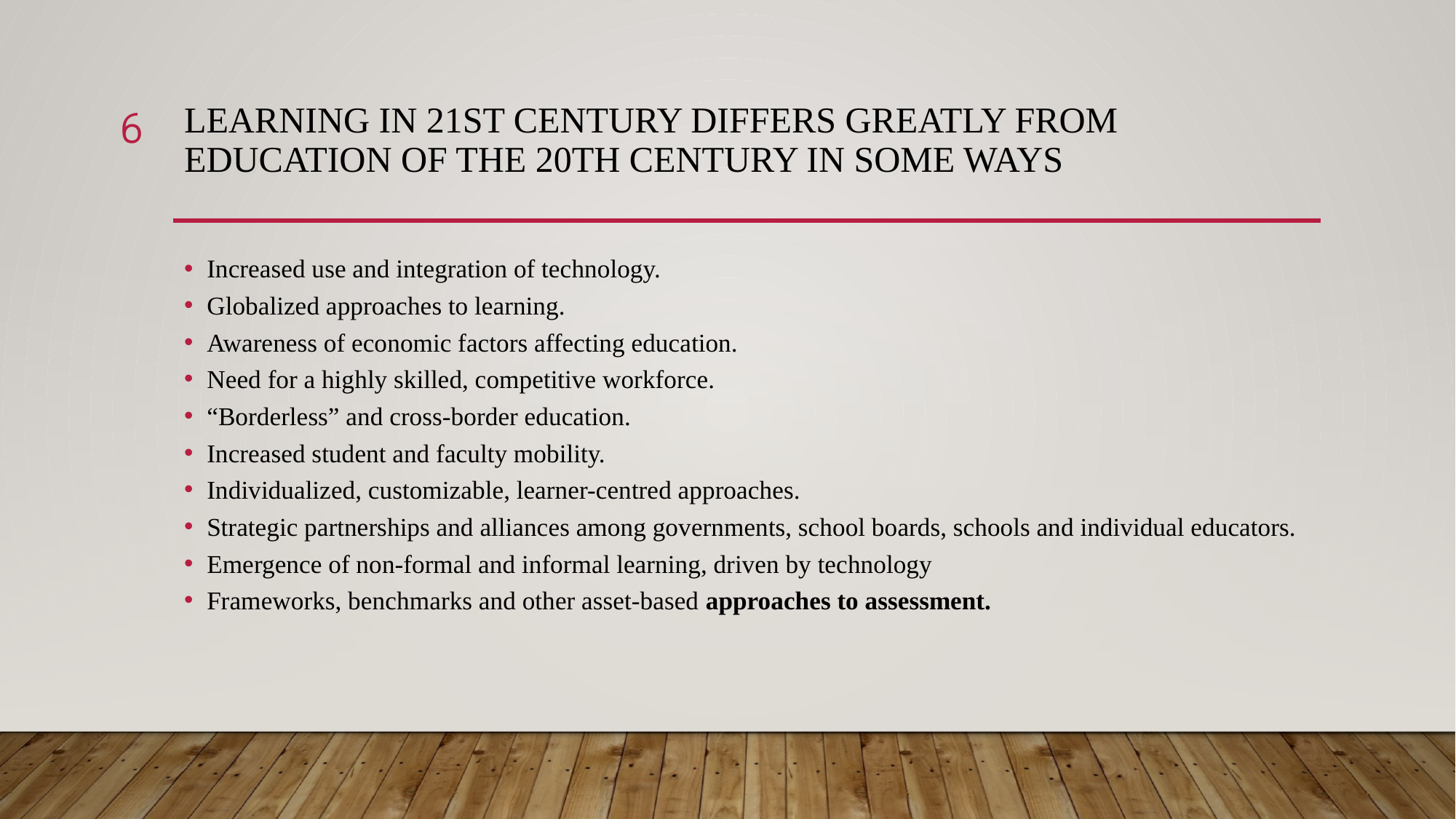

6
# Learning in 21st century differs greatly from education of the 20th century in some ways
Increased use and integration of technology.
Globalized approaches to learning.
Awareness of economic factors affecting education.
Need for a highly skilled, competitive workforce.
“Borderless” and cross-border education.
Increased student and faculty mobility.
Individualized, customizable, learner-centred approaches.
Strategic partnerships and alliances among governments, school boards, schools and individual educators.
Emergence of non-formal and informal learning, driven by technology
Frameworks, benchmarks and other asset-based approaches to assessment.